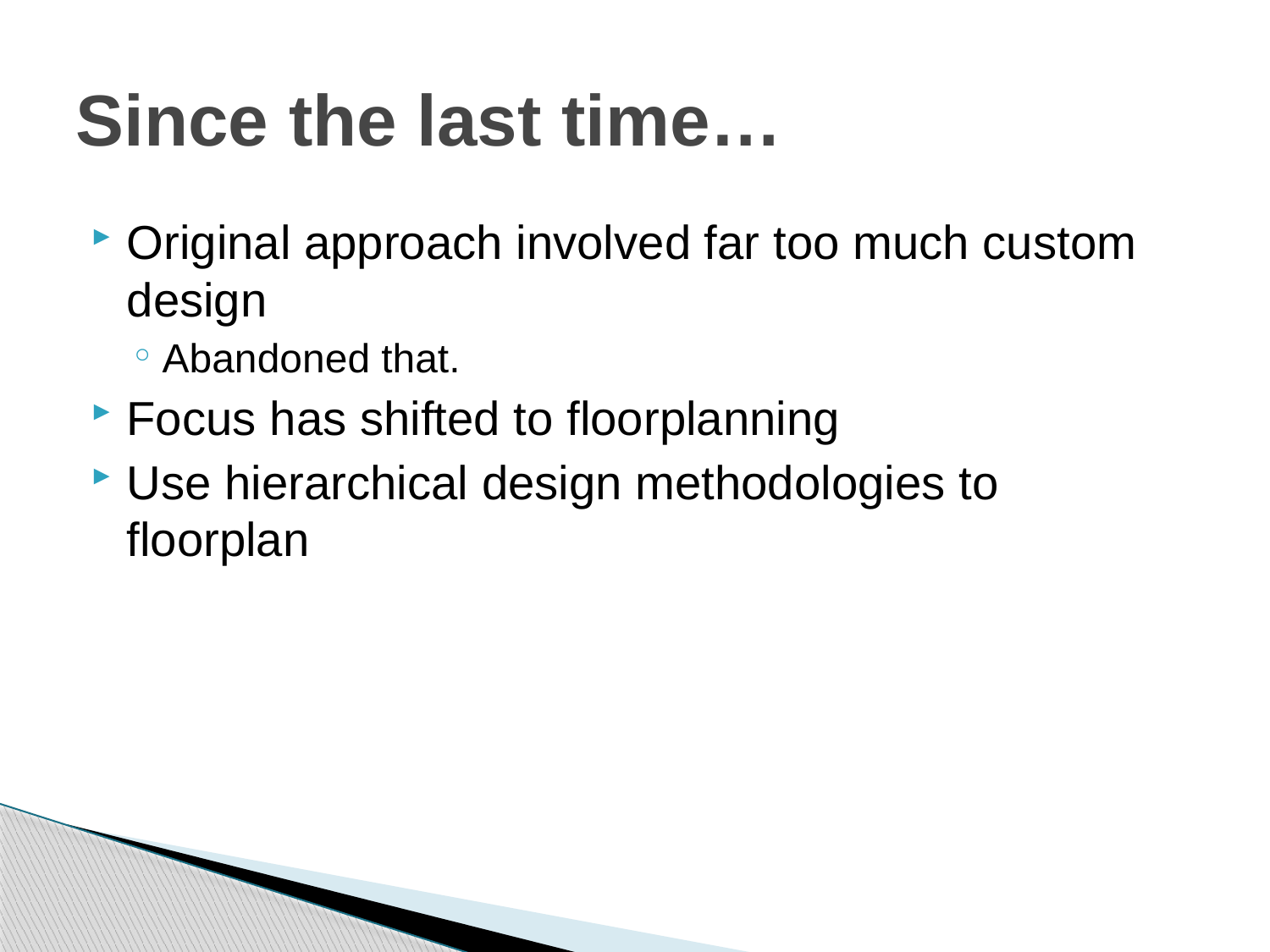

# Since the last time…
Original approach involved far too much custom design
Abandoned that.
Focus has shifted to floorplanning
Use hierarchical design methodologies to floorplan